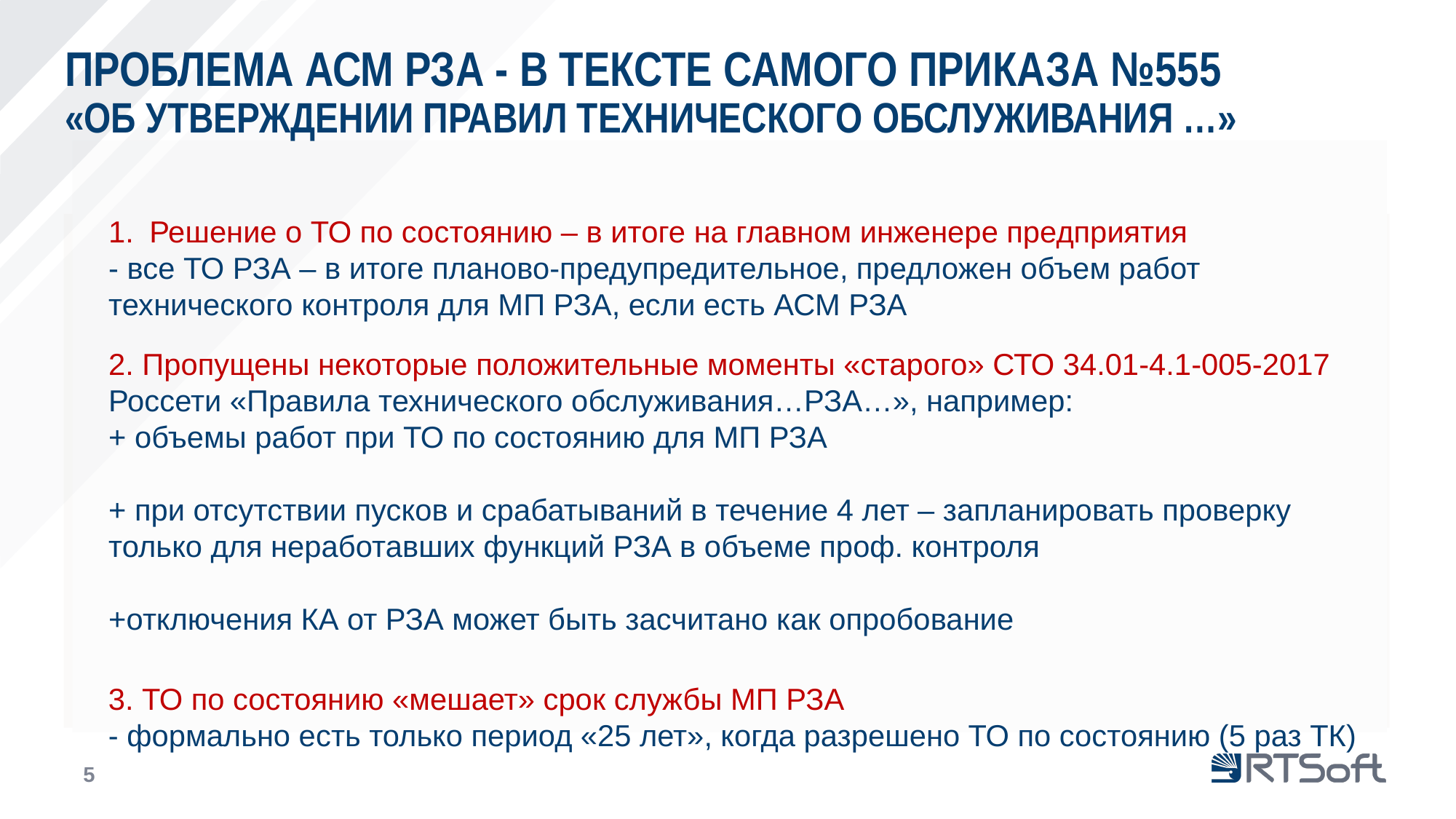

# Проблема АСМ РЗА - в тексте самого приказа №555 «Об утверждении Правил технического обслуживания …»
Решение о ТО по состоянию – в итоге на главном инженере предприятия
- все ТО РЗА – в итоге планово-предупредительное, предложен объем работ технического контроля для МП РЗА, если есть АСМ РЗА
2. Пропущены некоторые положительные моменты «старого» СТО 34.01-4.1-005-2017
Россети «Правила технического обслуживания…РЗА…», например:
+ объемы работ при ТО по состоянию для МП РЗА
+ при отсутствии пусков и срабатываний в течение 4 лет – запланировать проверку только для неработавших функций РЗА в объеме проф. контроля
+отключения КА от РЗА может быть засчитано как опробование
3. ТО по состоянию «мешает» срок службы МП РЗА
- формально есть только период «25 лет», когда разрешено ТО по состоянию (5 раз ТК)
5